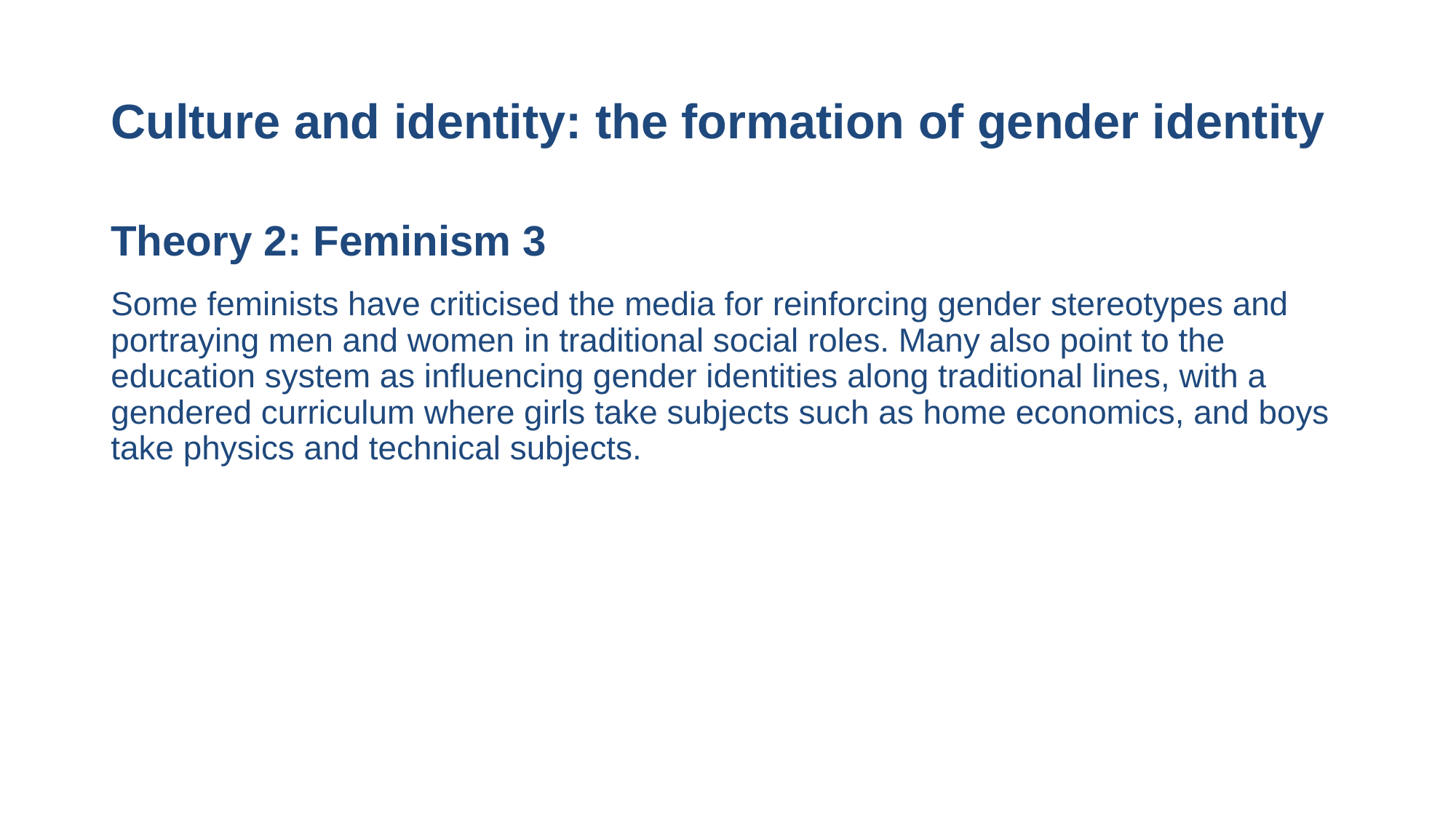

# Culture and identity: the formation of gender identity
Theory 2: Feminism 3
Some feminists have criticised the media for reinforcing gender stereotypes and portraying men and women in traditional social roles. Many also point to the education system as influencing gender identities along traditional lines, with a gendered curriculum where girls take subjects such as home economics, and boys take physics and technical subjects.